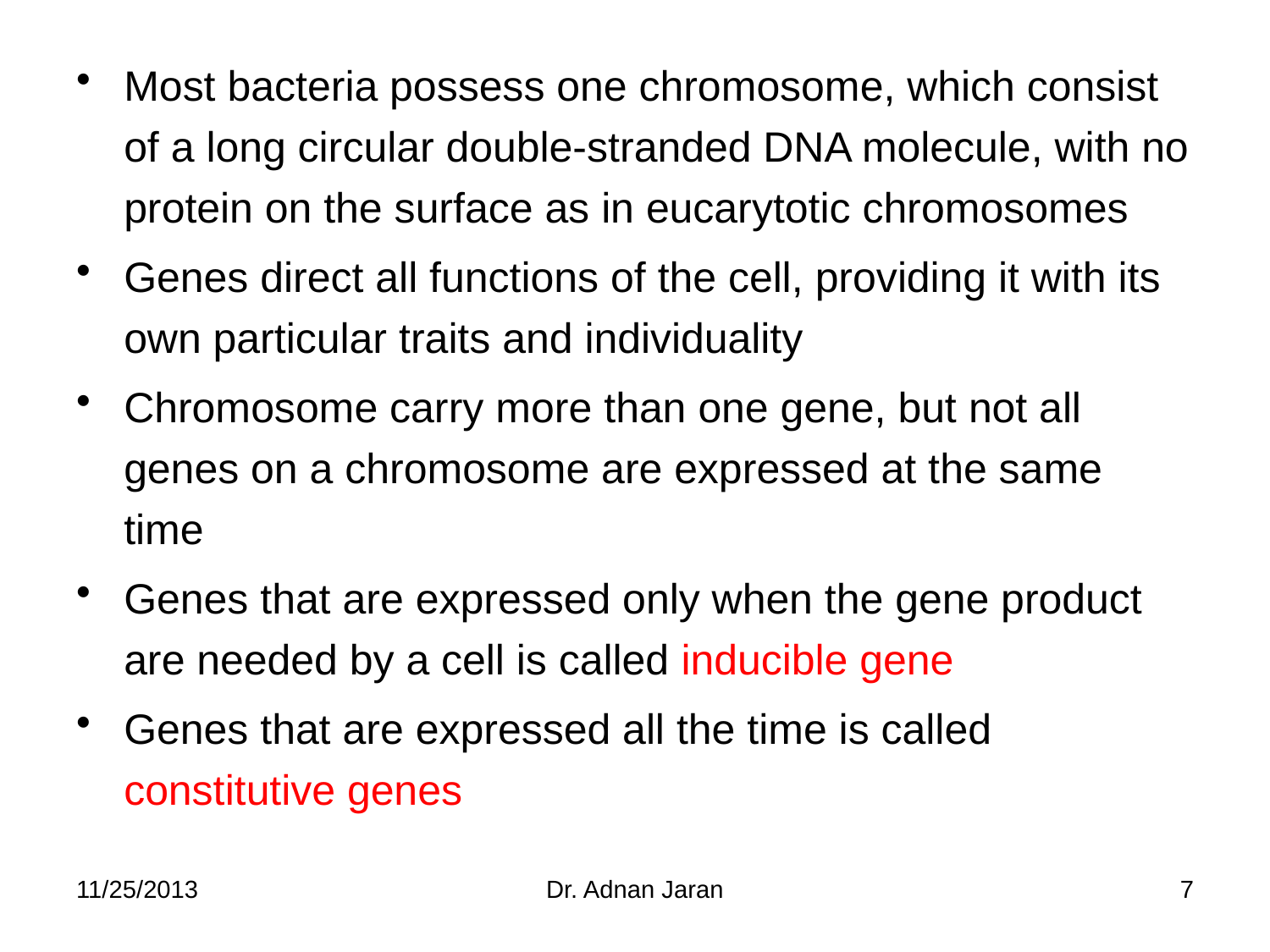

Most bacteria possess one chromosome, which consist of a long circular double-stranded DNA molecule, with no protein on the surface as in eucarytotic chromosomes
Genes direct all functions of the cell, providing it with its own particular traits and individuality
Chromosome carry more than one gene, but not all genes on a chromosome are expressed at the same time
Genes that are expressed only when the gene product are needed by a cell is called inducible gene
Genes that are expressed all the time is called constitutive genes
11/25/2013
Dr. Adnan Jaran
7